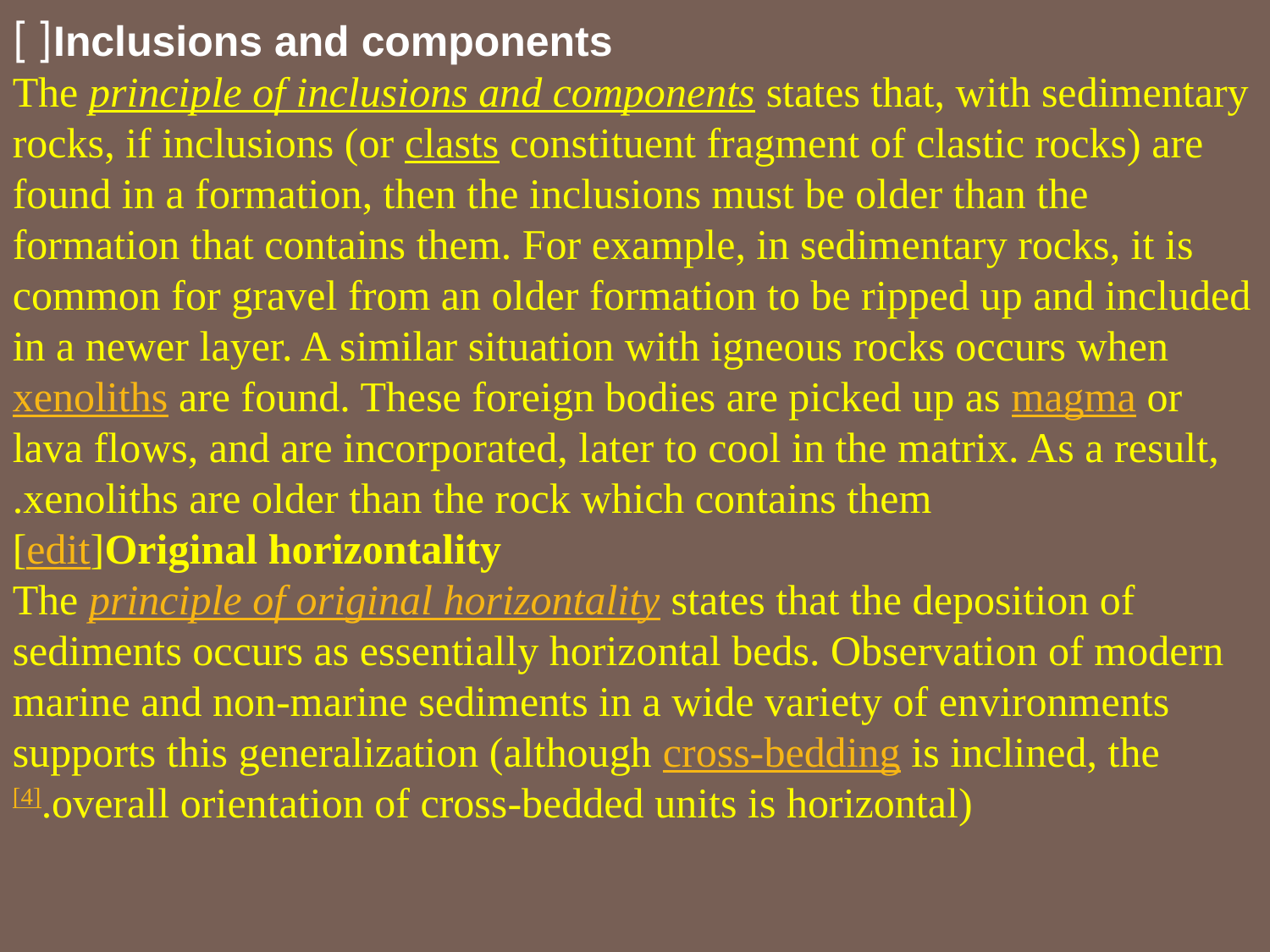

Inclusions and components[ ]
The principle of inclusions and components states that, with sedimentary rocks, if inclusions (or clasts constituent fragment of clastic rocks) are found in a formation, then the inclusions must be older than the formation that contains them. For example, in sedimentary rocks, it is common for gravel from an older formation to be ripped up and included in a newer layer. A similar situation with igneous rocks occurs when xenoliths are found. These foreign bodies are picked up as magma or lava flows, and are incorporated, later to cool in the matrix. As a result, xenoliths are older than the rock which contains them.
Original horizontality[edit]
The principle of original horizontality states that the deposition of sediments occurs as essentially horizontal beds. Observation of modern marine and non-marine sediments in a wide variety of environments supports this generalization (although cross-bedding is inclined, the overall orientation of cross-bedded units is horizontal).[4]